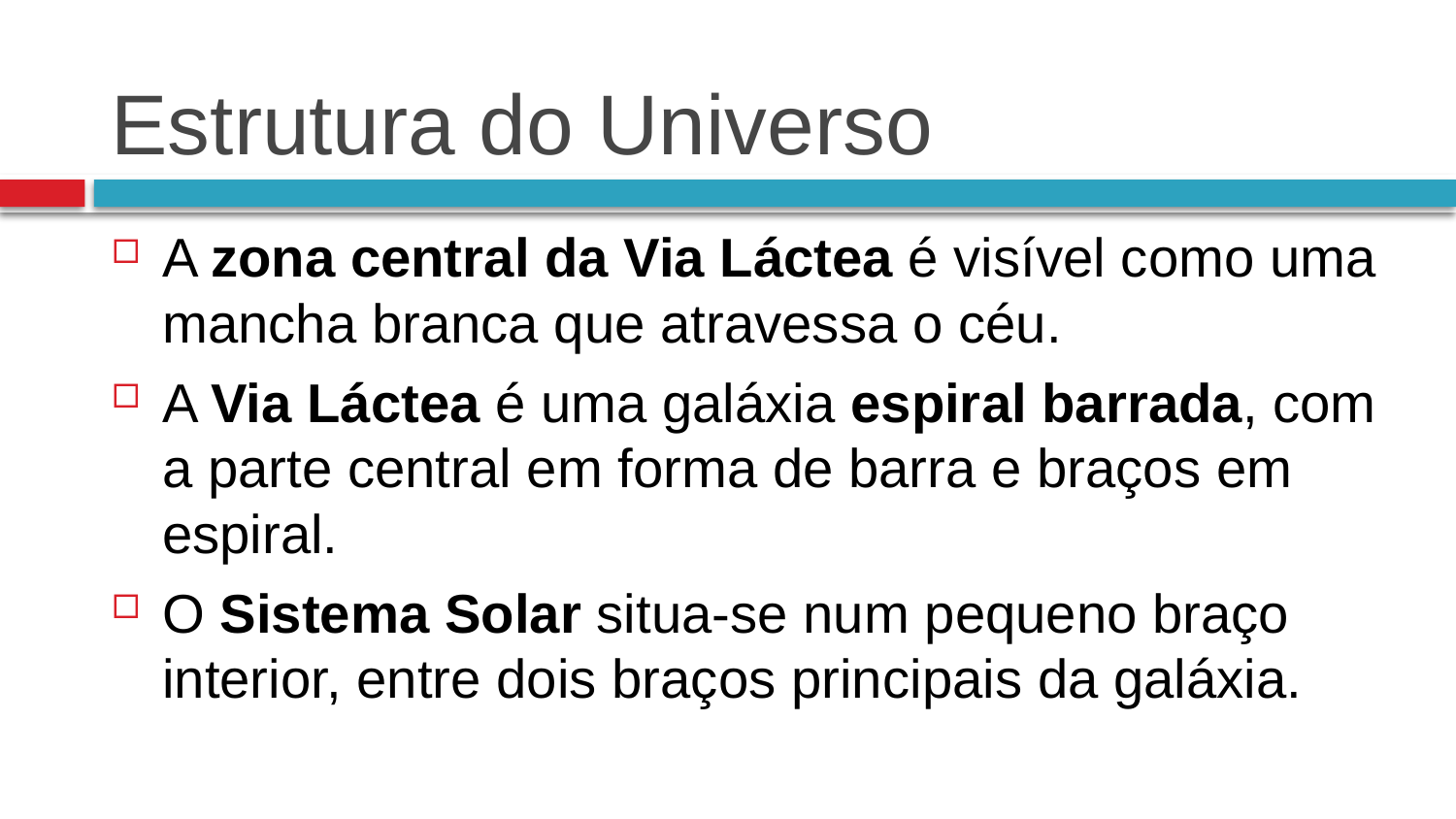

# Estrutura do Universo
A zona central da Via Láctea é visível como uma mancha branca que atravessa o céu.
A Via Láctea é uma galáxia espiral barrada, com a parte central em forma de barra e braços em espiral.
O Sistema Solar situa-se num pequeno braço interior, entre dois braços principais da galáxia.